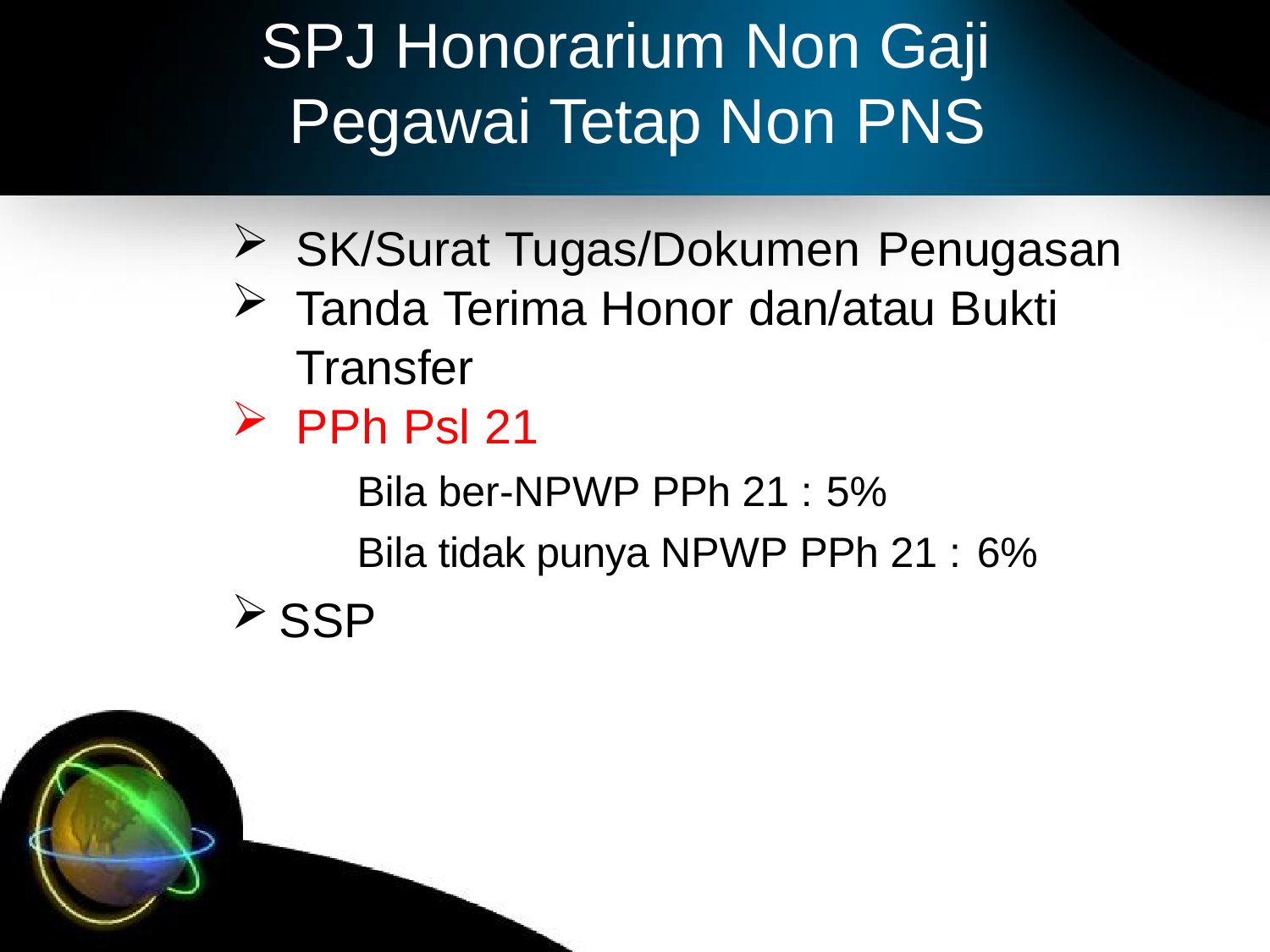

# SPJ Honorarium Non Gaji  Pegawai Tetap Non PNS
SK/Surat Tugas/Dokumen Penugasan
Tanda Terima Honor dan/atau Bukti  Transfer
PPh Psl 21
Bila ber-NPWP PPh 21 : 5%
Bila tidak punya NPWP PPh 21 : 6%
SSP